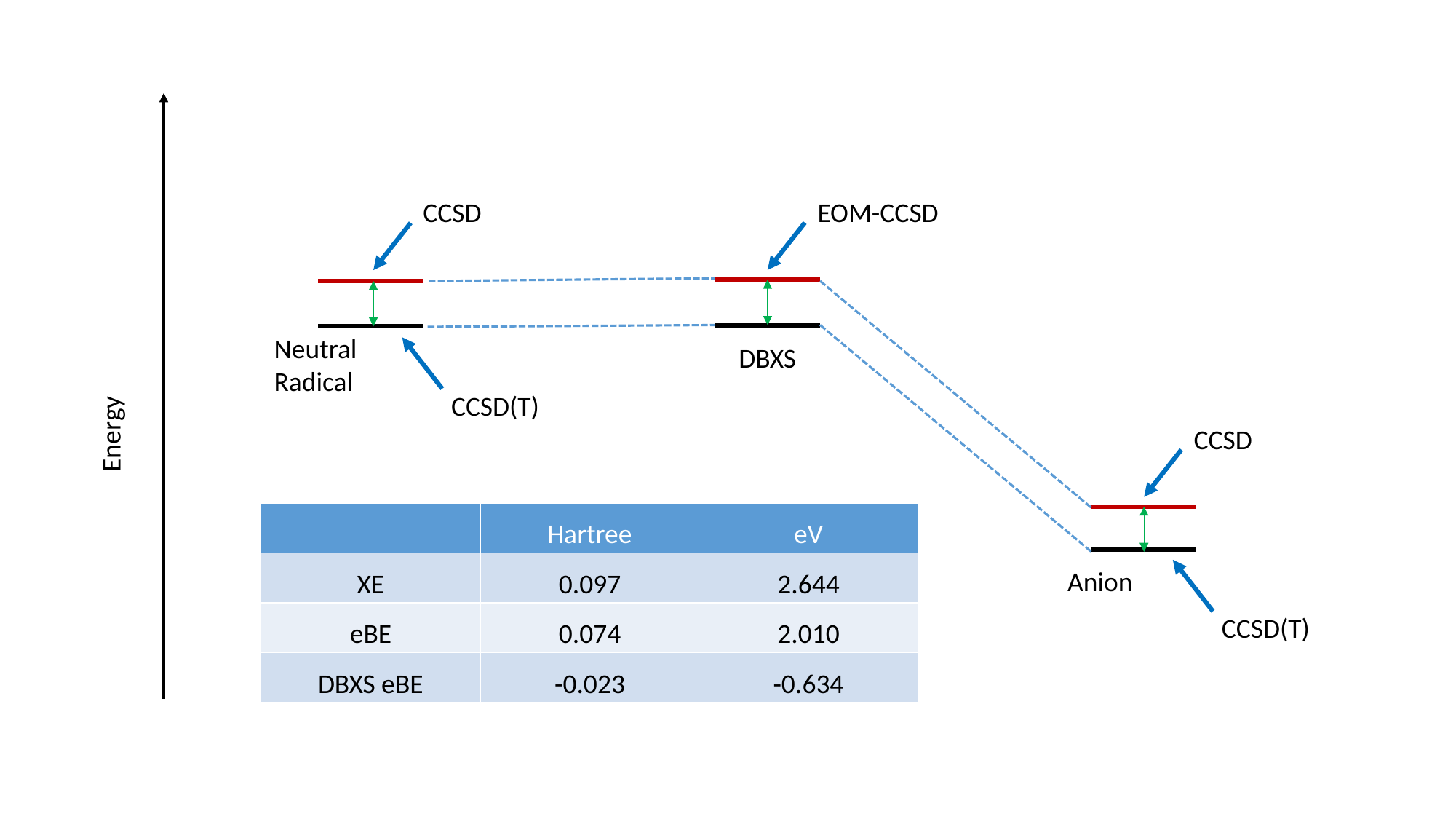

EOM-CCSD
CCSD
Neutral Radical
DBXS
CCSD(T)
Energy
CCSD
|  | Hartree | eV |
| --- | --- | --- |
| XE | 0.097 | 2.644 |
| eBE | 0.074 | 2.010 |
| DBXS eBE | -0.023 | -0.634 |
Anion
CCSD(T)